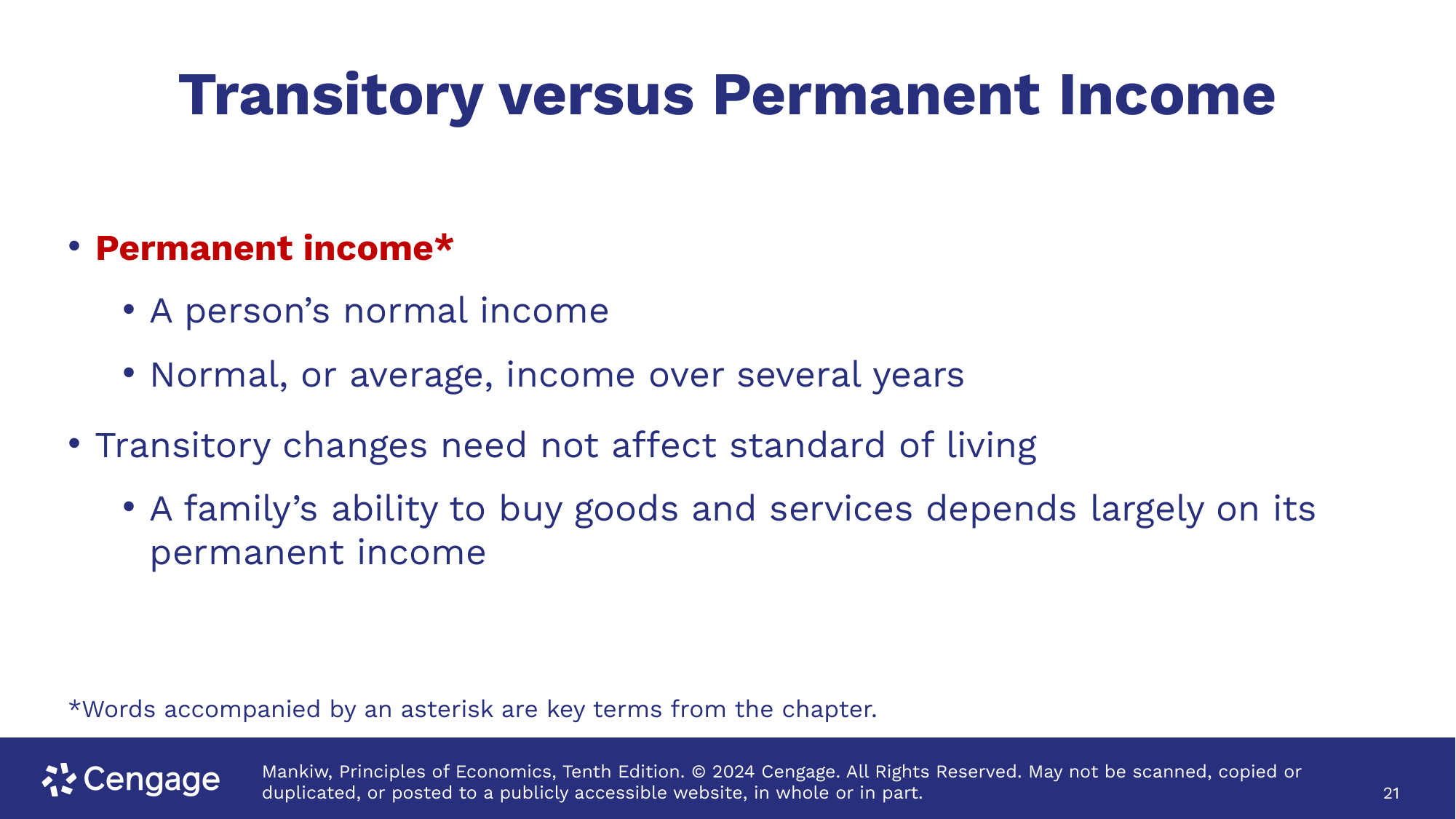

# Transitory versus Permanent Income
Permanent income*
A person’s normal income
Normal, or average, income over several years
Transitory changes need not affect standard of living
A family’s ability to buy goods and services depends largely on its permanent income
*Words accompanied by an asterisk are key terms from the chapter.